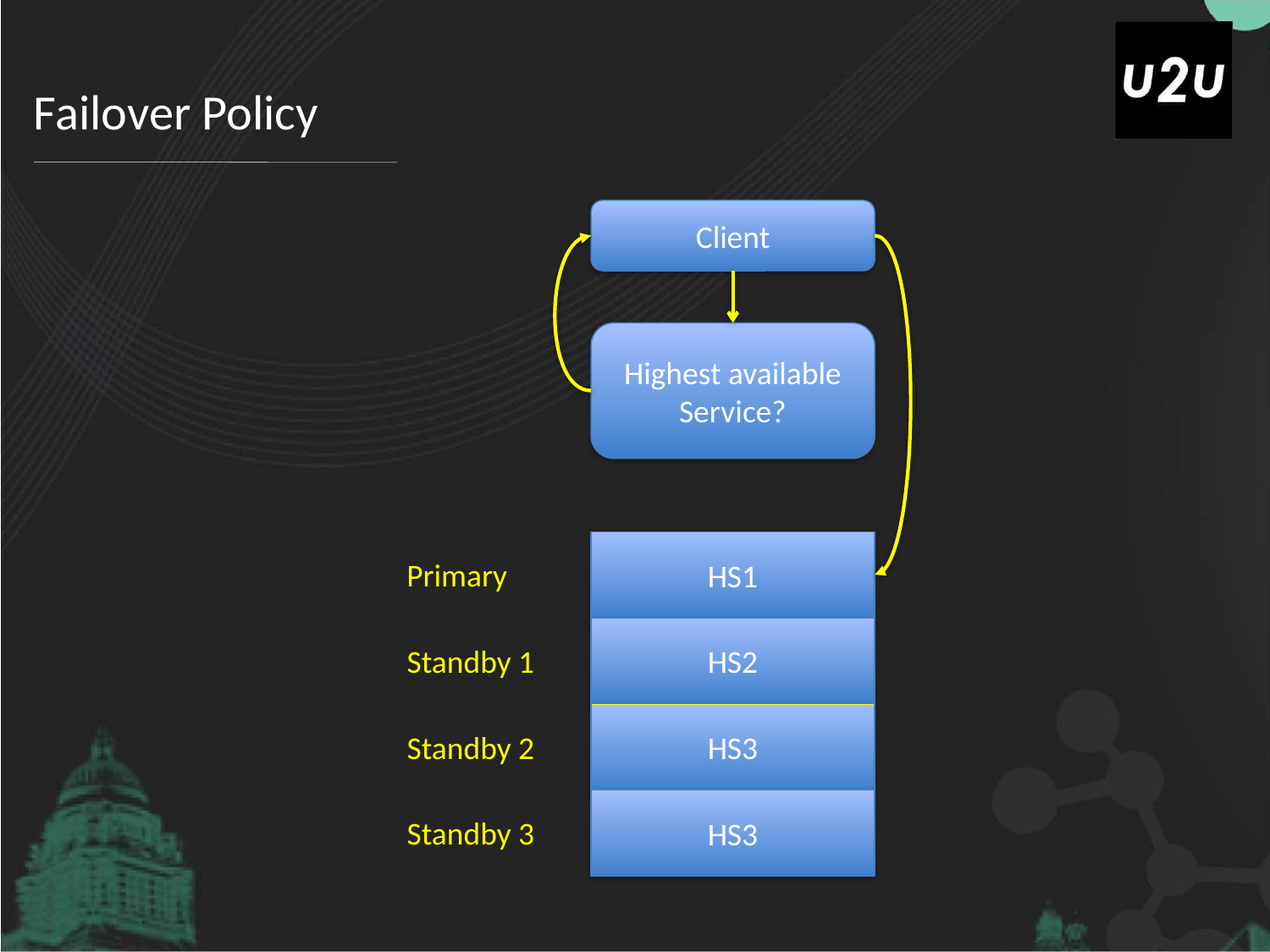

# Failover Policy
Client
Highest available
Service?
HS1
Primary
HS2
Standby 1
HS3
Standby 2
HS3
Standby 3